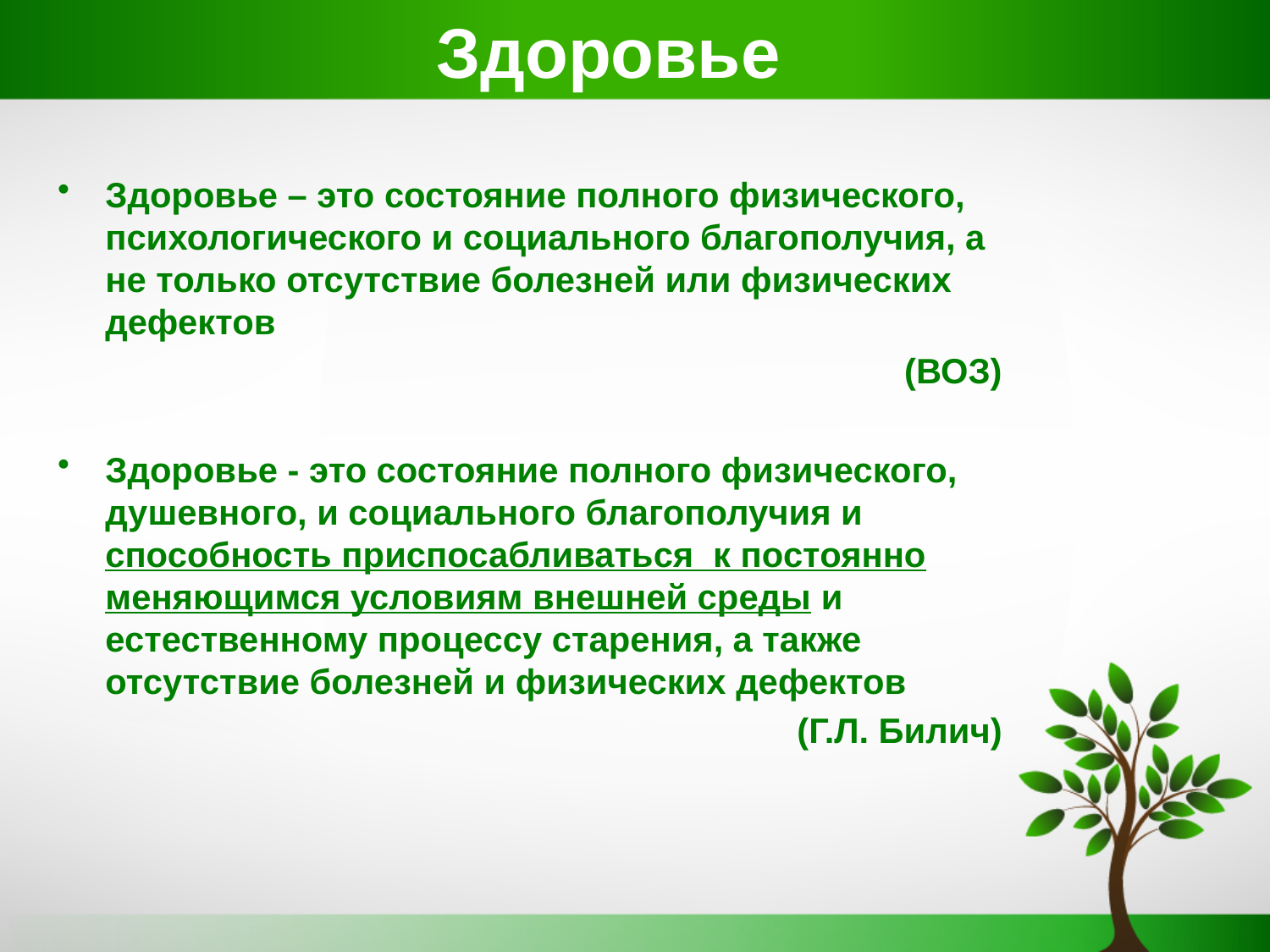

# Здоровье
Здоровье – это состояние полного физического, психологического и социального благополучия, а не только отсутствие болезней или физических дефектов
(ВОЗ)

Здоровье - это состояние полного физического, душевного, и социального благополучия и способность приспосабливаться  к постоянно меняющимся условиям внешней среды и естественному процессу старения, а также отсутствие болезней и физических дефектов
(Г.Л. Билич)